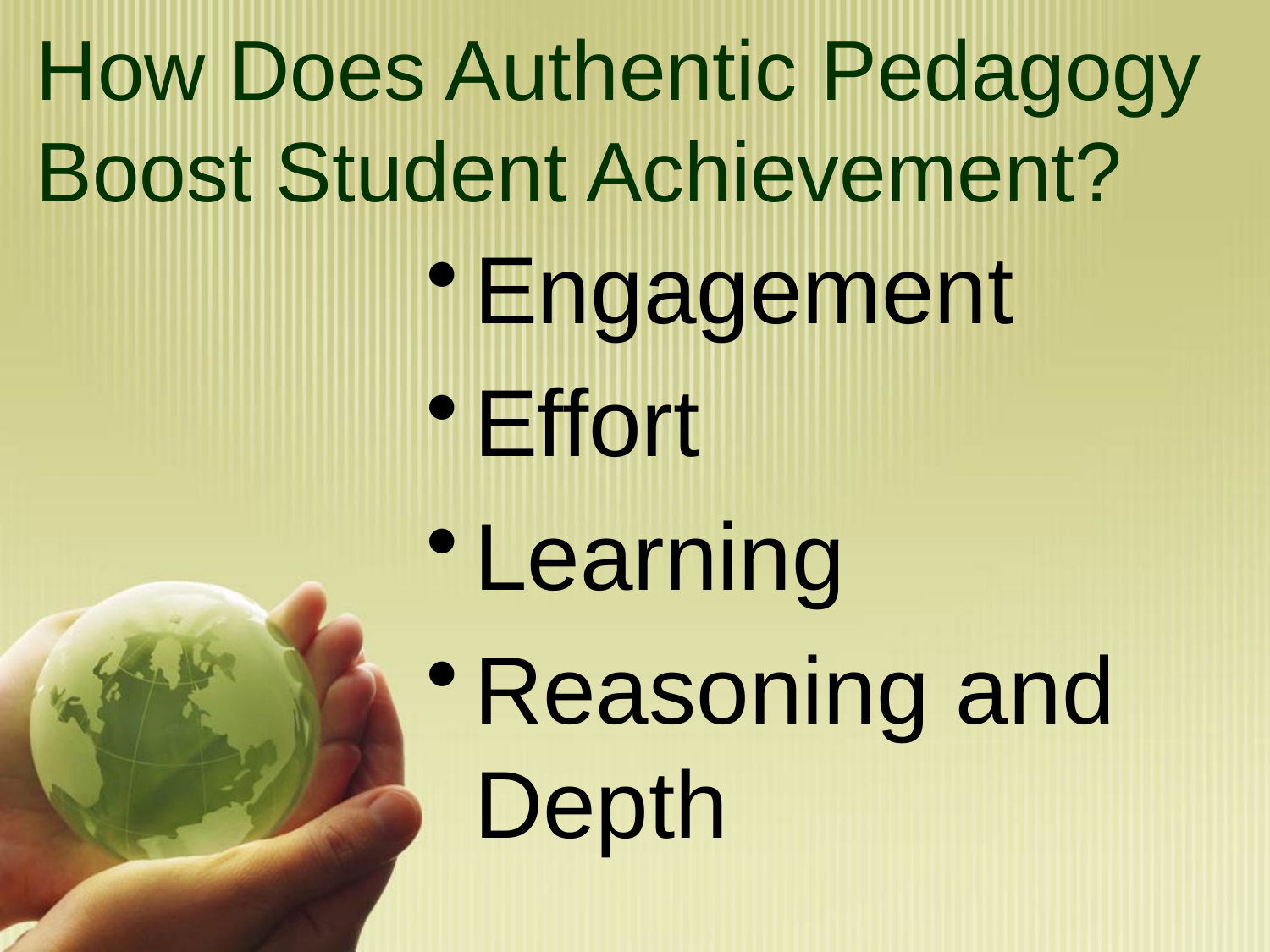

# How Does Authentic Pedagogy Boost Student Achievement?
Engagement
Effort
Learning
Reasoning and Depth